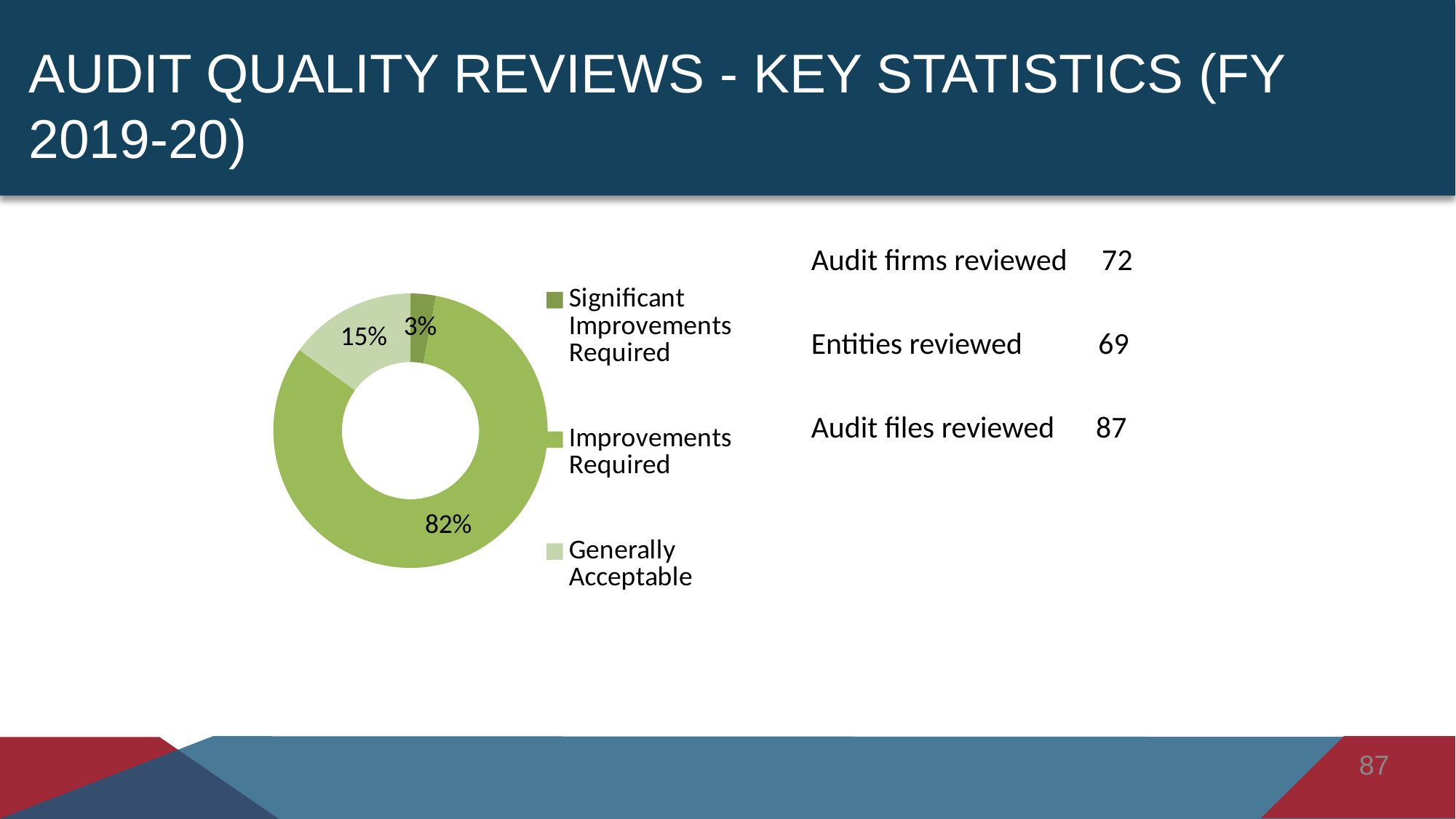

# Audit Quality Reviews - Key statistics (FY 2019-20)

### Chart

| Category | 2019-20 |
|---|---|
| Significant Improvements Required | 0.03 |
| Improvements Required | 0.82 |
| Generally Acceptable | 0.15 |
Audit firms reviewed     72

Entities reviewed           69

Audit files reviewed      87

87